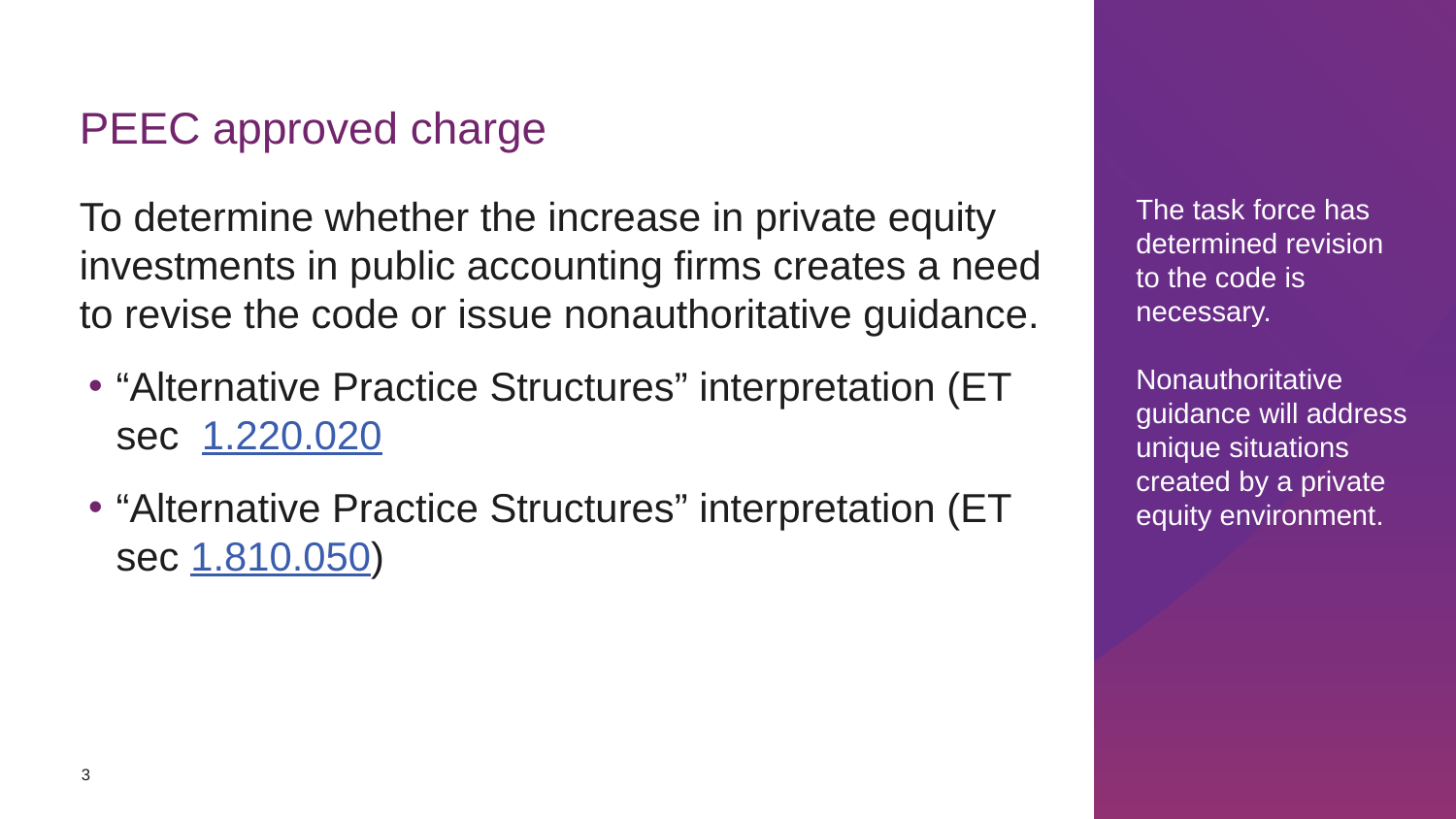

# PEEC approved charge
To determine whether the increase in private equity investments in public accounting firms creates a need to revise the code or issue nonauthoritative guidance.
“Alternative Practice Structures” interpretation (ET sec. 1.220.020
“Alternative Practice Structures” interpretation (ET sec 1.810.050)
The task force has determined revision to the code is necessary.

Nonauthoritative guidance will address unique situations created by a private equity environment.
3